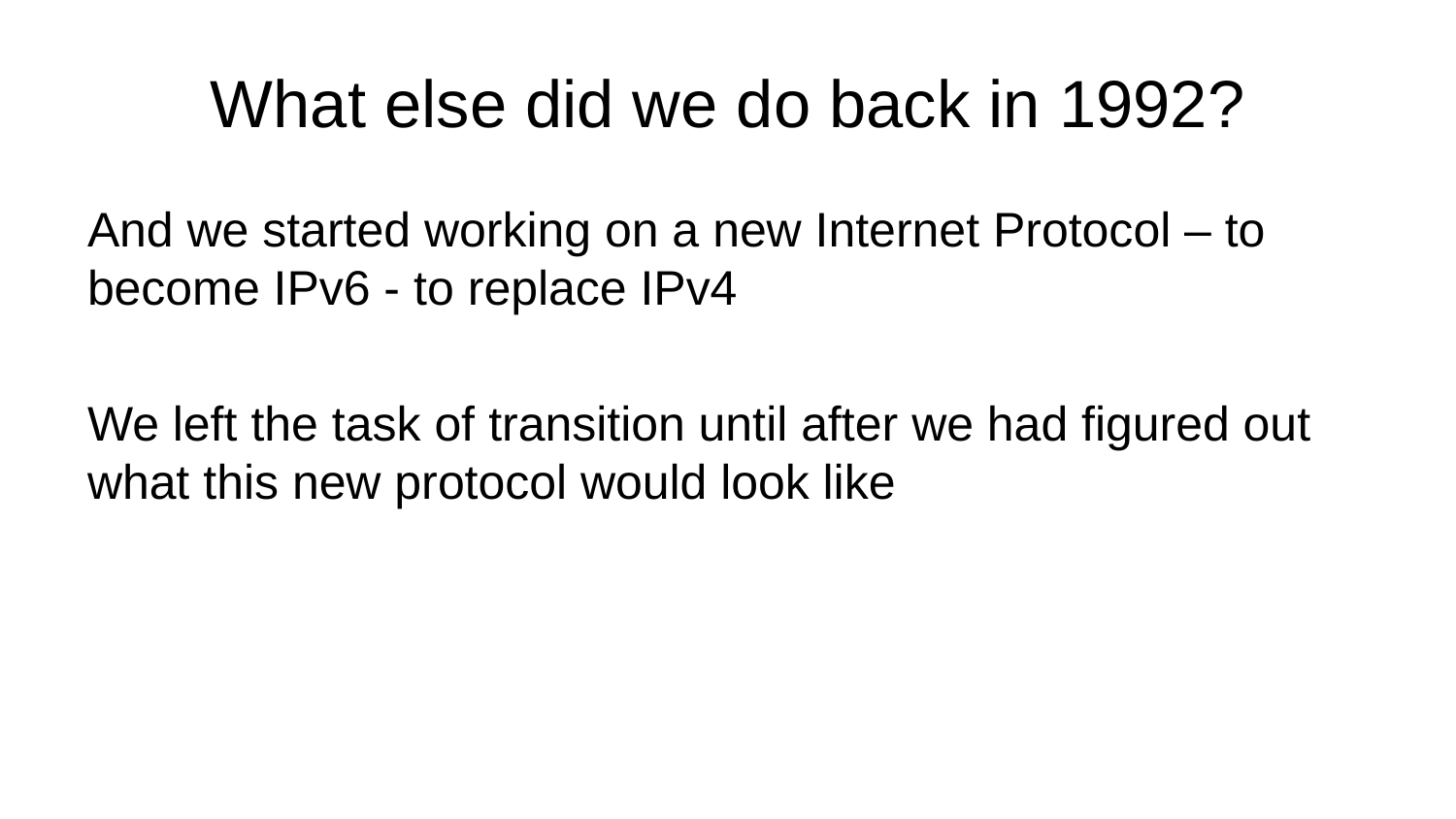

# What else did we do back in 1992?
And we started working on a new Internet Protocol – to become IPv6 - to replace IPv4

We left the task of transition until after we had figured out what this new protocol would look like